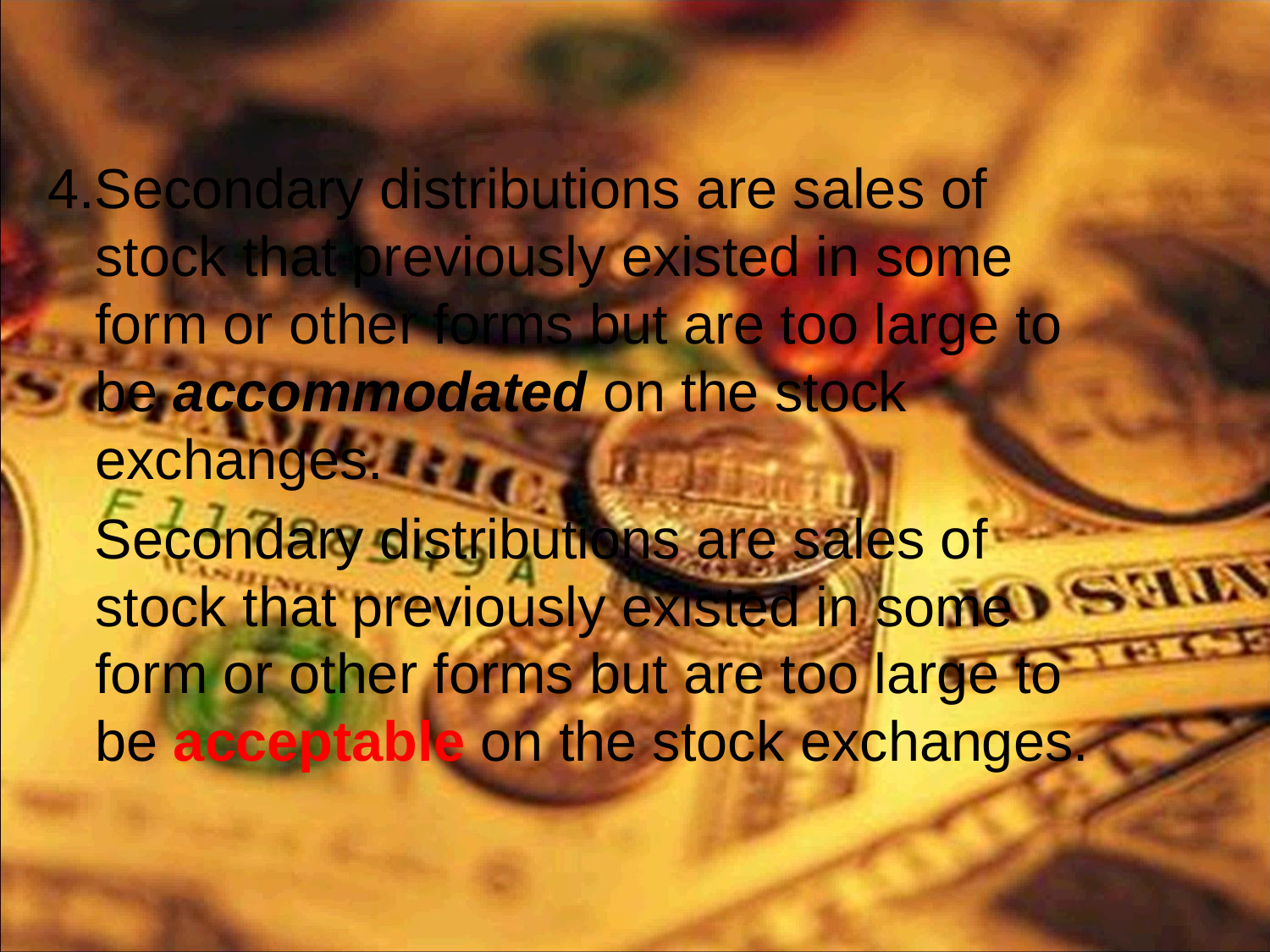

4.Secondary distributions are sales of stock that previously existed in some form or other forms but are too large to be accommodated on the stock exchanges.
   Secondary distributions are sales of stock that previously existed in some form or other forms but are too large to be acceptable on the stock exchanges.